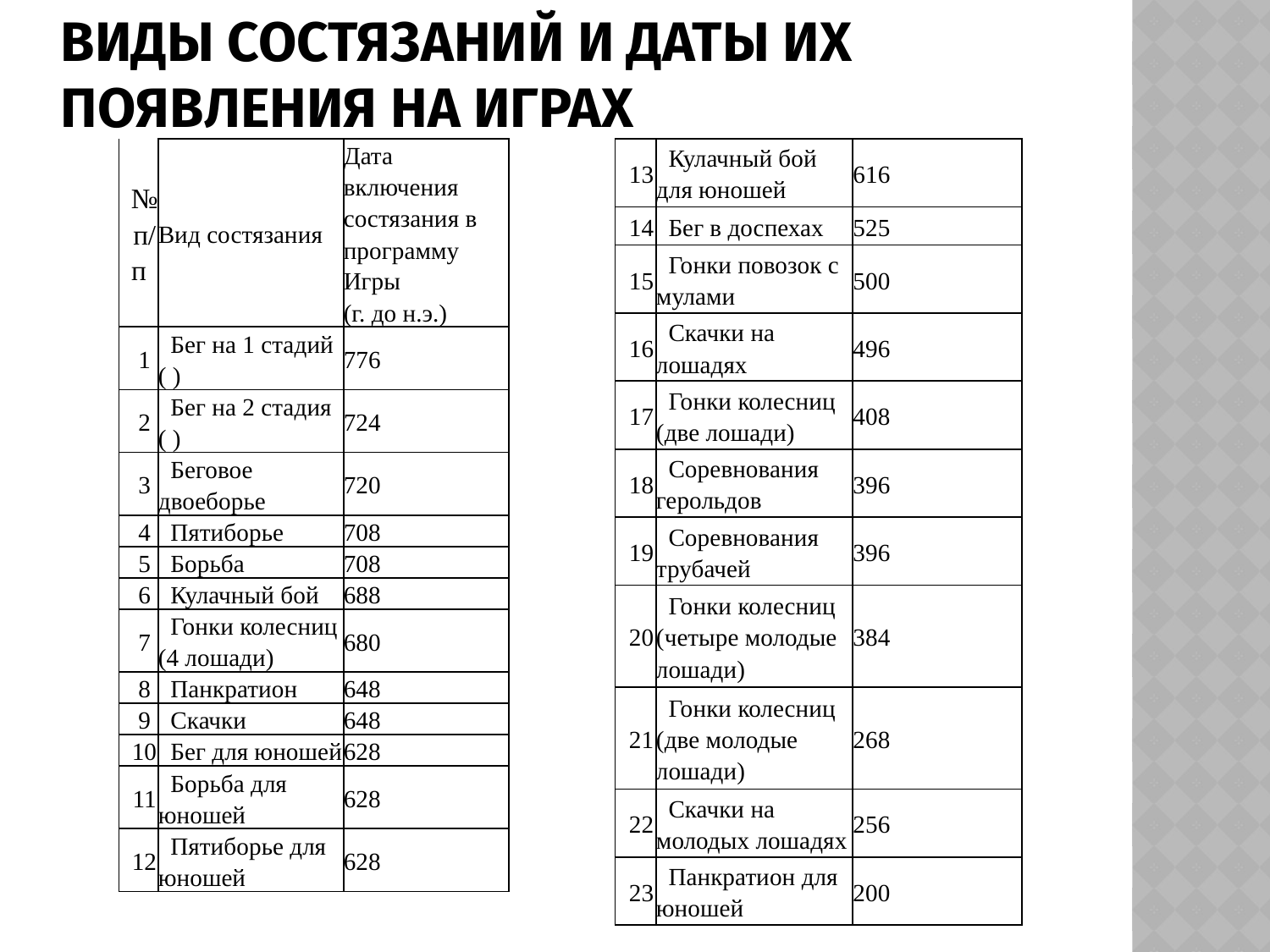

# Виды состязаний и даты их появления на Играх
| № п/п | Вид состязания | Дата включения состязания в программу Игры (г. до н.э.) |
| --- | --- | --- |
| 1 | Бег на 1 стадий ( ) | 776 |
| 2 | Бег на 2 стадия ( ) | 724 |
| 3 | Беговое двоеборье | 720 |
| 4 | Пятиборье | 708 |
| 5 | Борьба | 708 |
| 6 | Кулачный бой | 688 |
| 7 | Гонки колесниц (4 лошади) | 680 |
| 8 | Панкратион | 648 |
| 9 | Скачки | 648 |
| 10 | Бег для юношей | 628 |
| 11 | Борьба для юношей | 628 |
| 12 | Пятиборье для юношей | 628 |
| 13 | Кулачный бой для юношей | 616 |
| --- | --- | --- |
| 14 | Бег в доспехах | 525 |
| 15 | Гонки повозок с мулами | 500 |
| 16 | Скачки на лошадях | 496 |
| 17 | Гонки колесниц (две лошади) | 408 |
| 18 | Соревнования герольдов | 396 |
| 19 | Соревнования трубачей | 396 |
| 20 | Гонки колесниц (четыре молодые лошади) | 384 |
| 21 | Гонки колесниц (две молодые лошади) | 268 |
| 22 | Скачки на молодых лошадях | 256 |
| 23 | Панкратион для юношей | 200 |